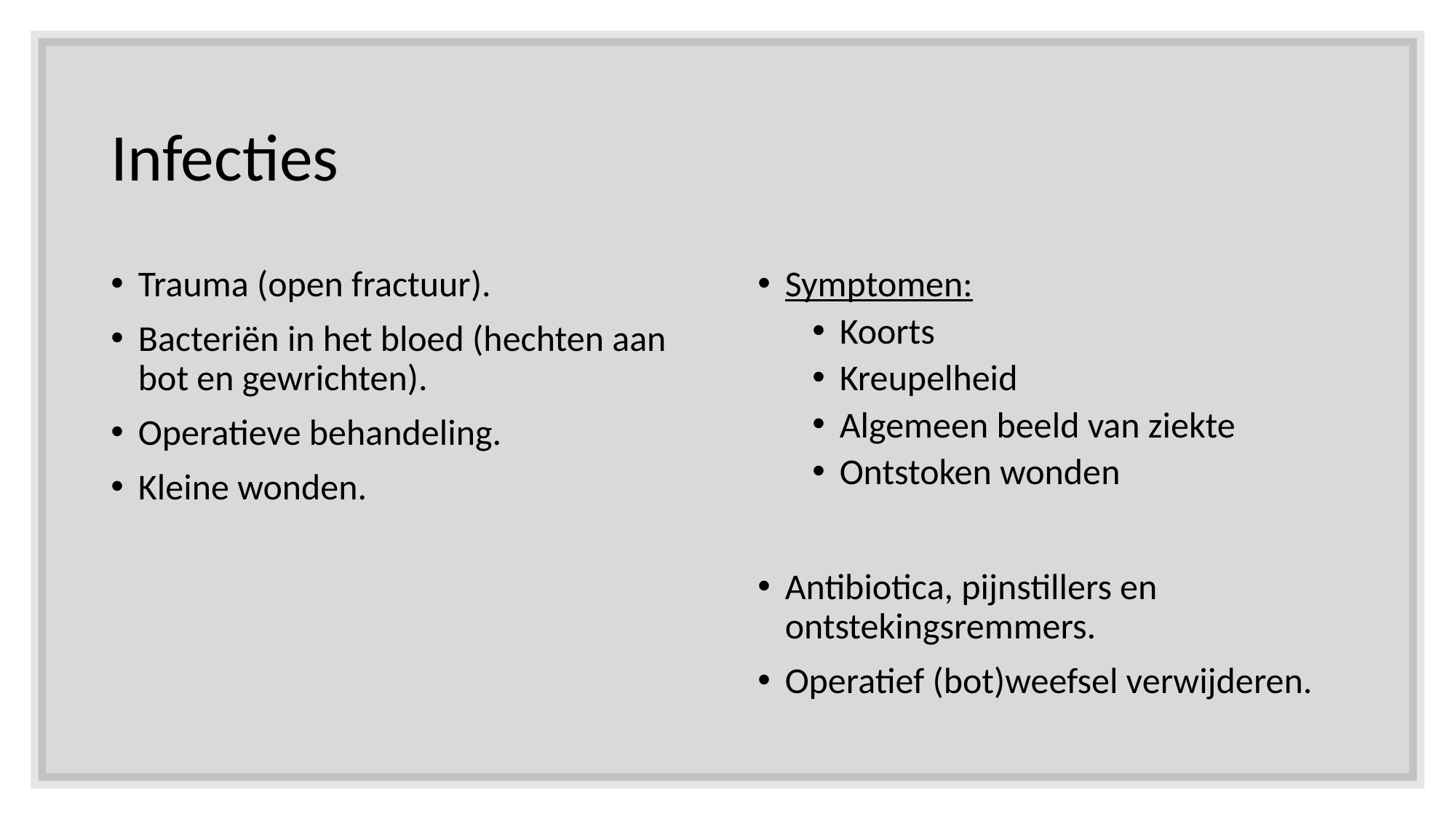

# Infecties
Trauma (open fractuur).
Bacteriën in het bloed (hechten aan bot en gewrichten).
Operatieve behandeling.
Kleine wonden.
Symptomen:
Koorts
Kreupelheid
Algemeen beeld van ziekte
Ontstoken wonden

Antibiotica, pijnstillers en ontstekingsremmers.
Operatief (bot)weefsel verwijderen.